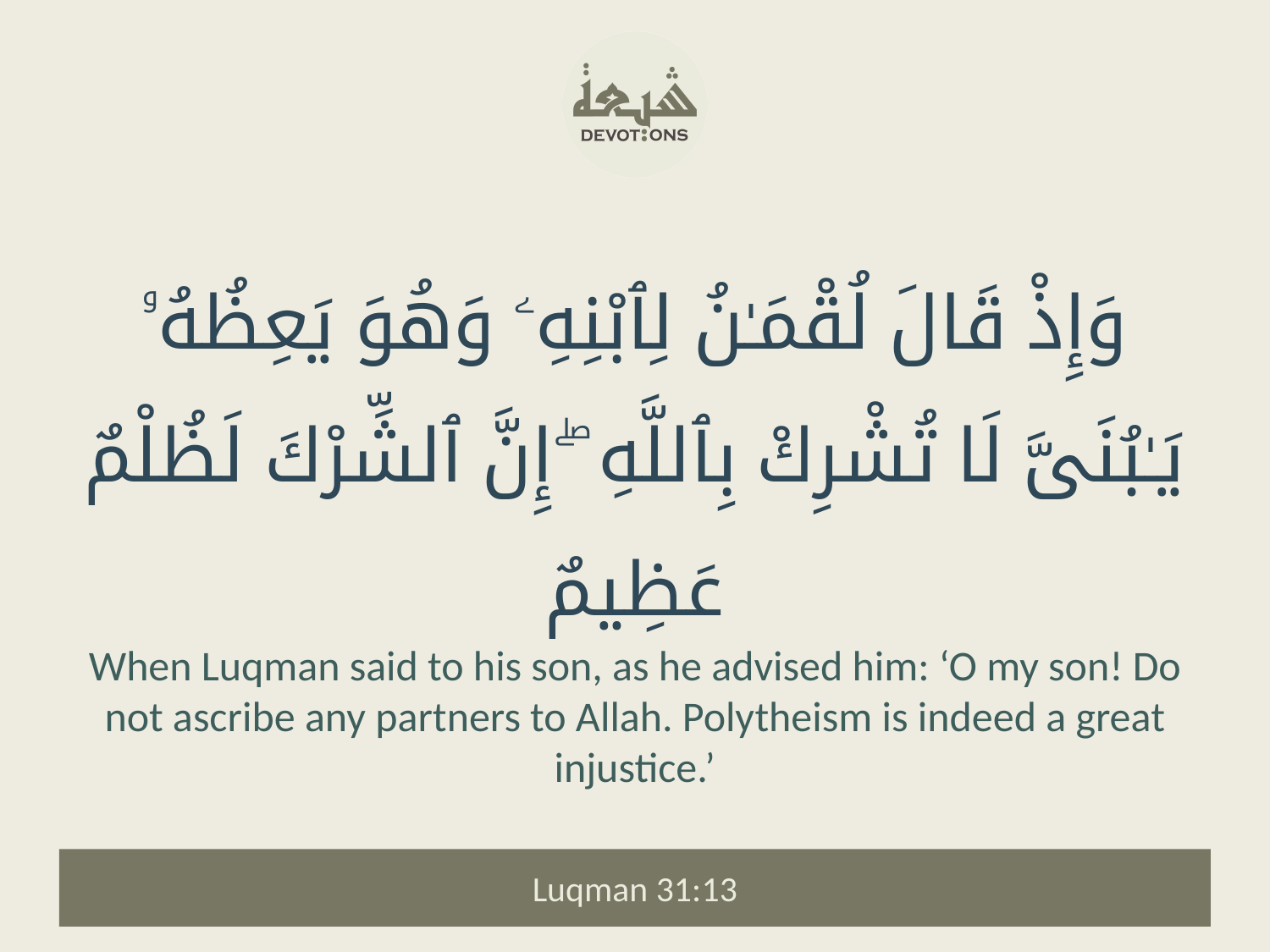

وَإِذْ قَالَ لُقْمَـٰنُ لِٱبْنِهِۦ وَهُوَ يَعِظُهُۥ يَـٰبُنَىَّ لَا تُشْرِكْ بِٱللَّهِ ۖ إِنَّ ٱلشِّرْكَ لَظُلْمٌ عَظِيمٌ
When Luqman said to his son, as he advised him: ‘O my son! Do not ascribe any partners to Allah. Polytheism is indeed a great injustice.’
Luqman 31:13